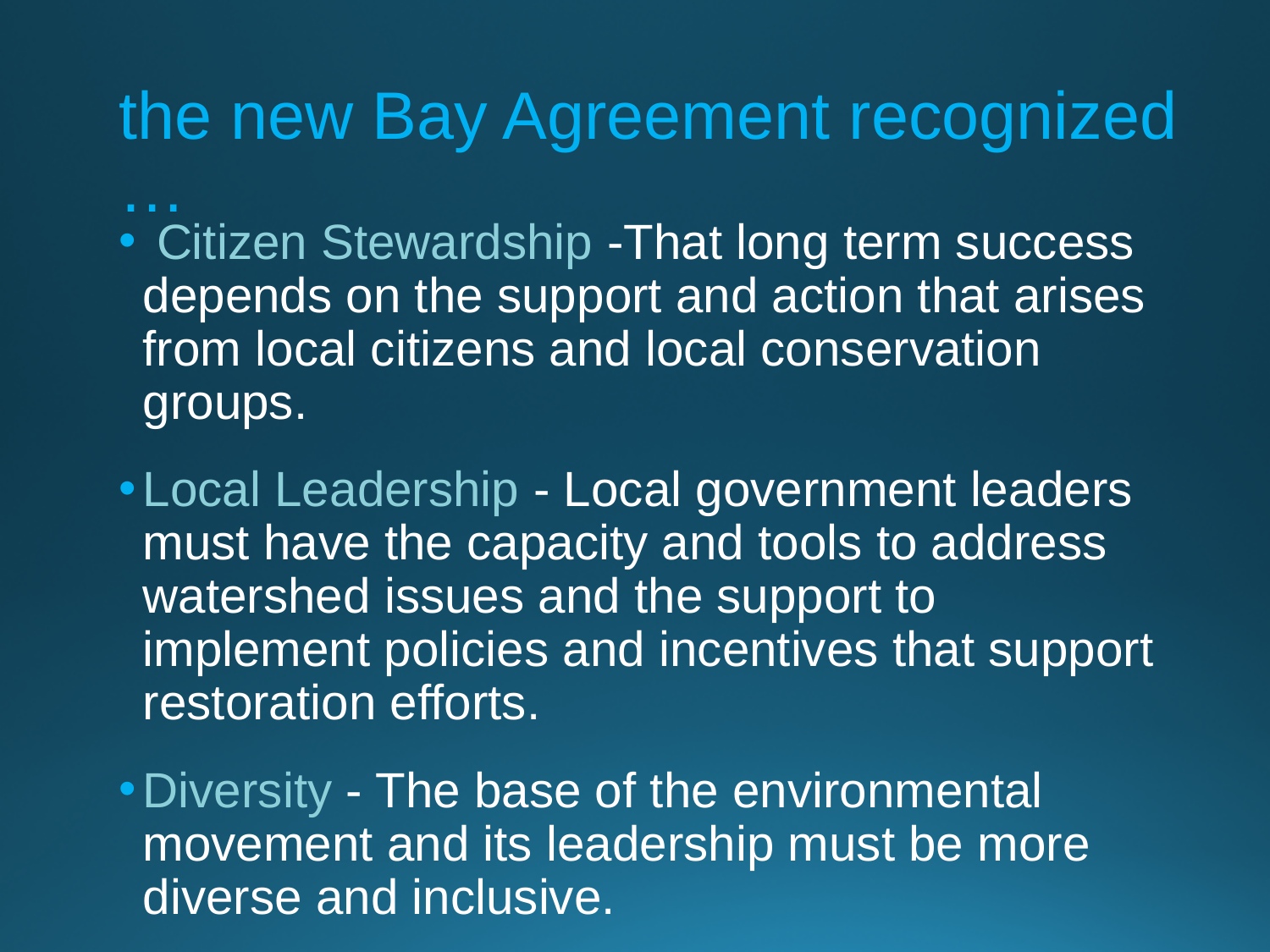

# the new Bay Agreement recognized …
 Citizen Stewardship -That long term success depends on the support and action that arises from local citizens and local conservation groups.
Local Leadership - Local government leaders must have the capacity and tools to address watershed issues and the support to implement policies and incentives that support restoration efforts.
Diversity - The base of the environmental movement and its leadership must be more diverse and inclusive.